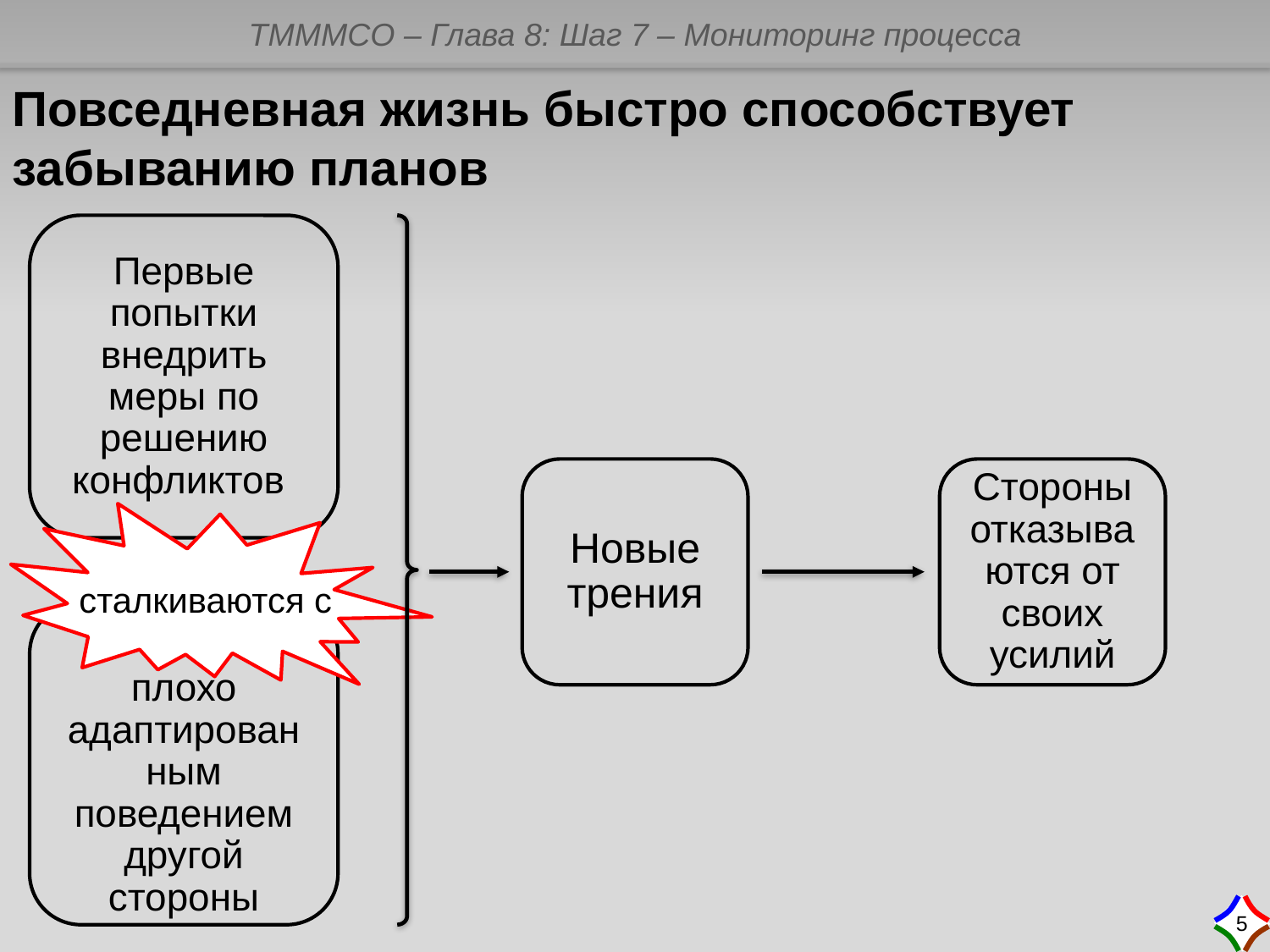

Повседневная жизнь быстро способствует забыванию планов

Первые попытки внедрить меры по решению конфликтов
Новые трения
Стороны отказываются от своих усилий

сталкиваются с

плохо адаптированным поведением другой стороны